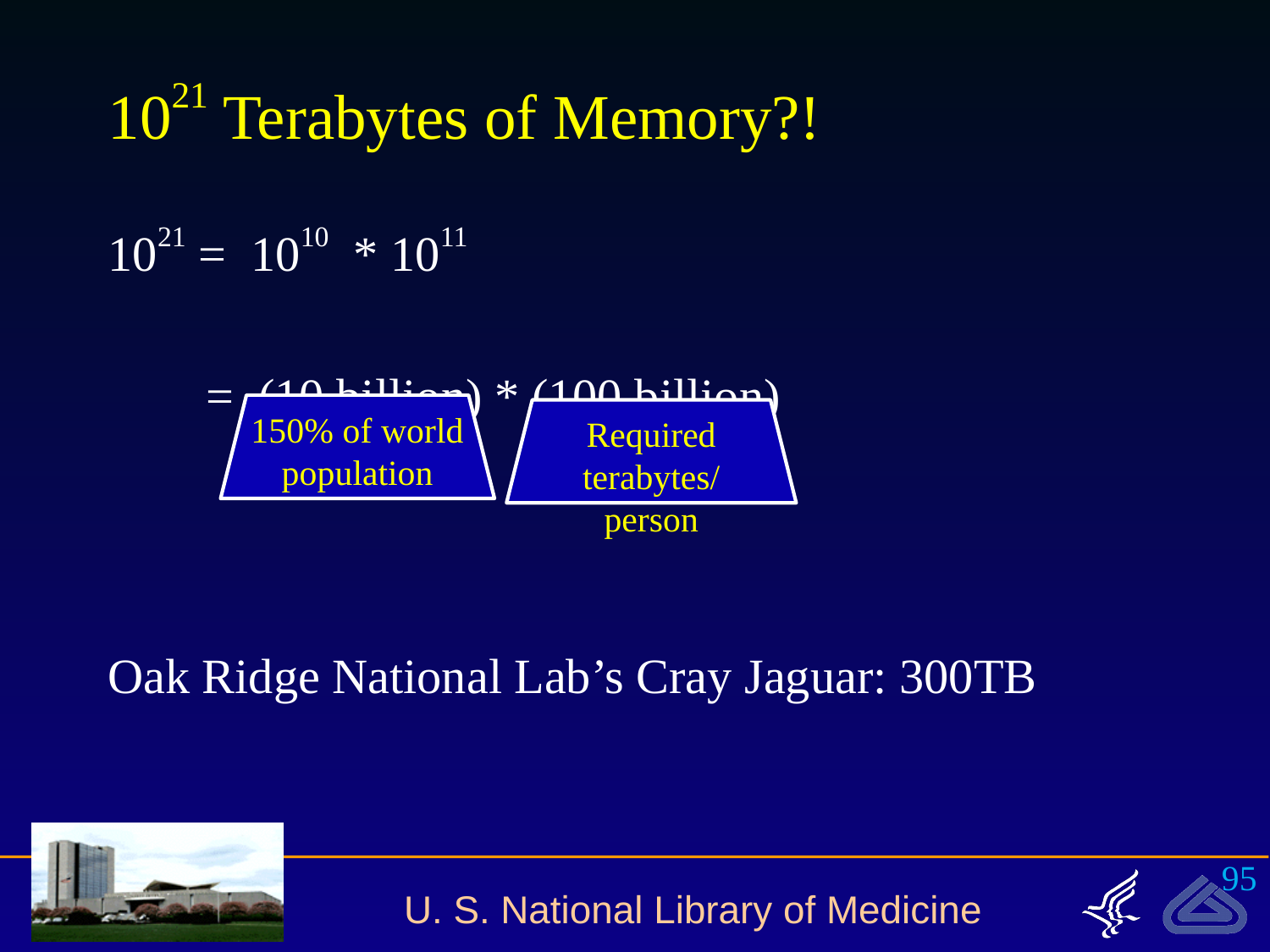

# 1021 Terabytes of Memory?!
1021 =  1010  * 1011

        =  (10 billion) * (100 billion)

Oak Ridge National Lab’s Cray Jaguar: 300TB
150% of world population
Required
terabytes/person
95